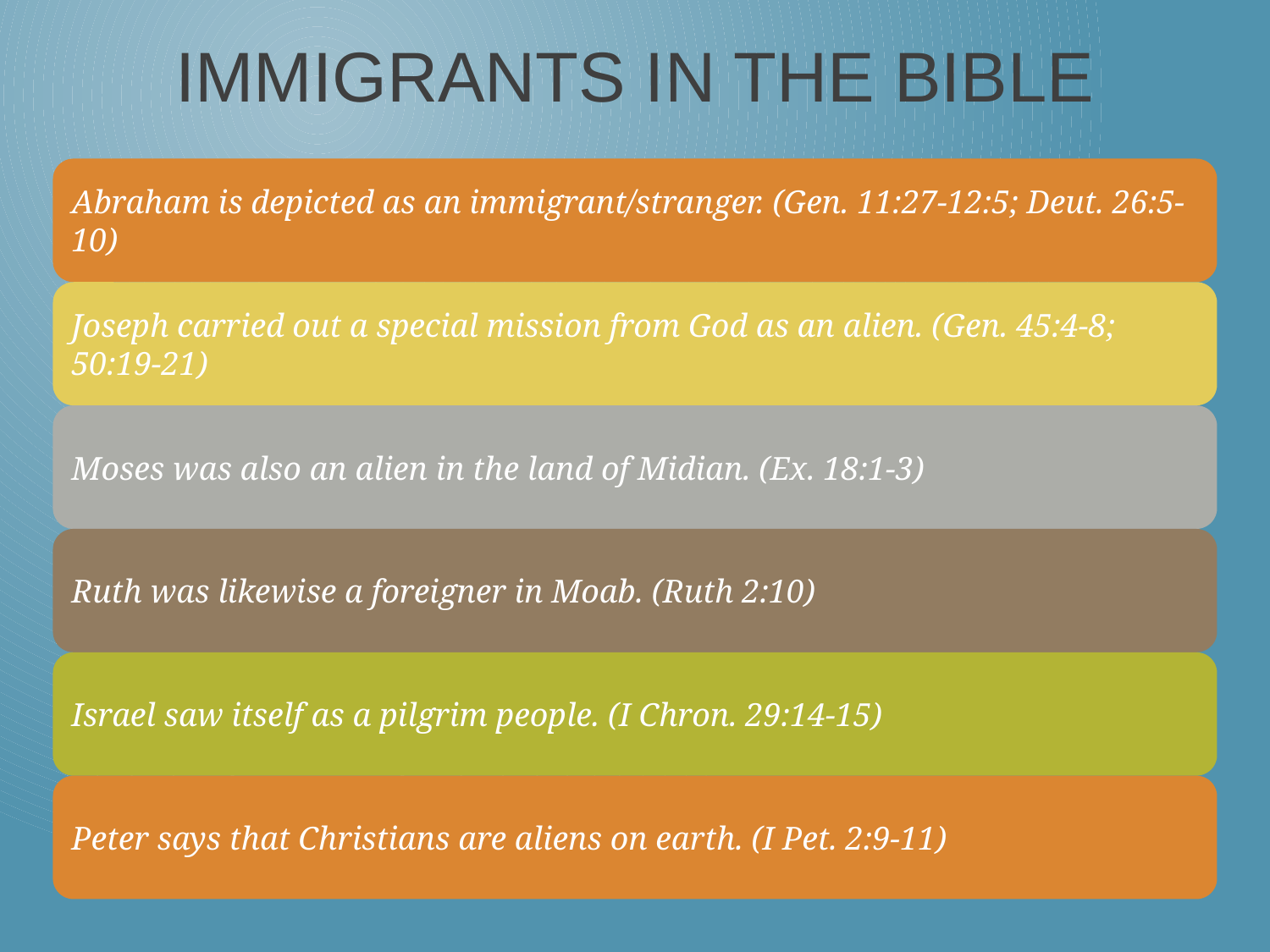

# Immigrants in the bible
Abraham is depicted as an immigrant/stranger. (Gen. 11:27-12:5; Deut. 26:5-10)
Joseph carried out a special mission from God as an alien. (Gen. 45:4-8; 50:19-21)
Moses was also an alien in the land of Midian. (Ex. 18:1-3)
Ruth was likewise a foreigner in Moab. (Ruth 2:10)
Israel saw itself as a pilgrim people. (I Chron. 29:14-15)
Peter says that Christians are aliens on earth. (I Pet. 2:9-11)